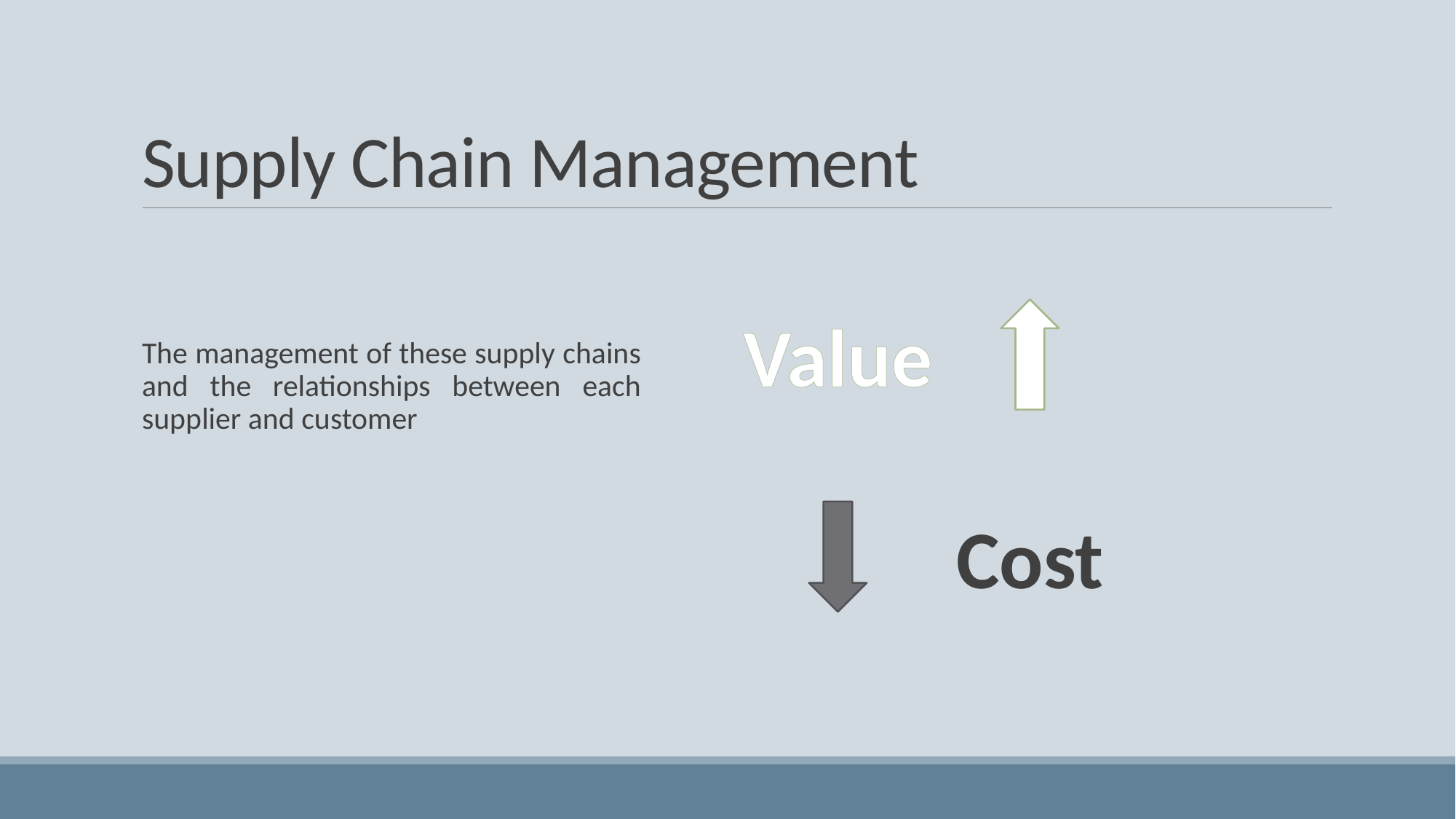

# Supply Chain Management

The management of these supply chains and the relationships between each supplier and customer
Value

Cost